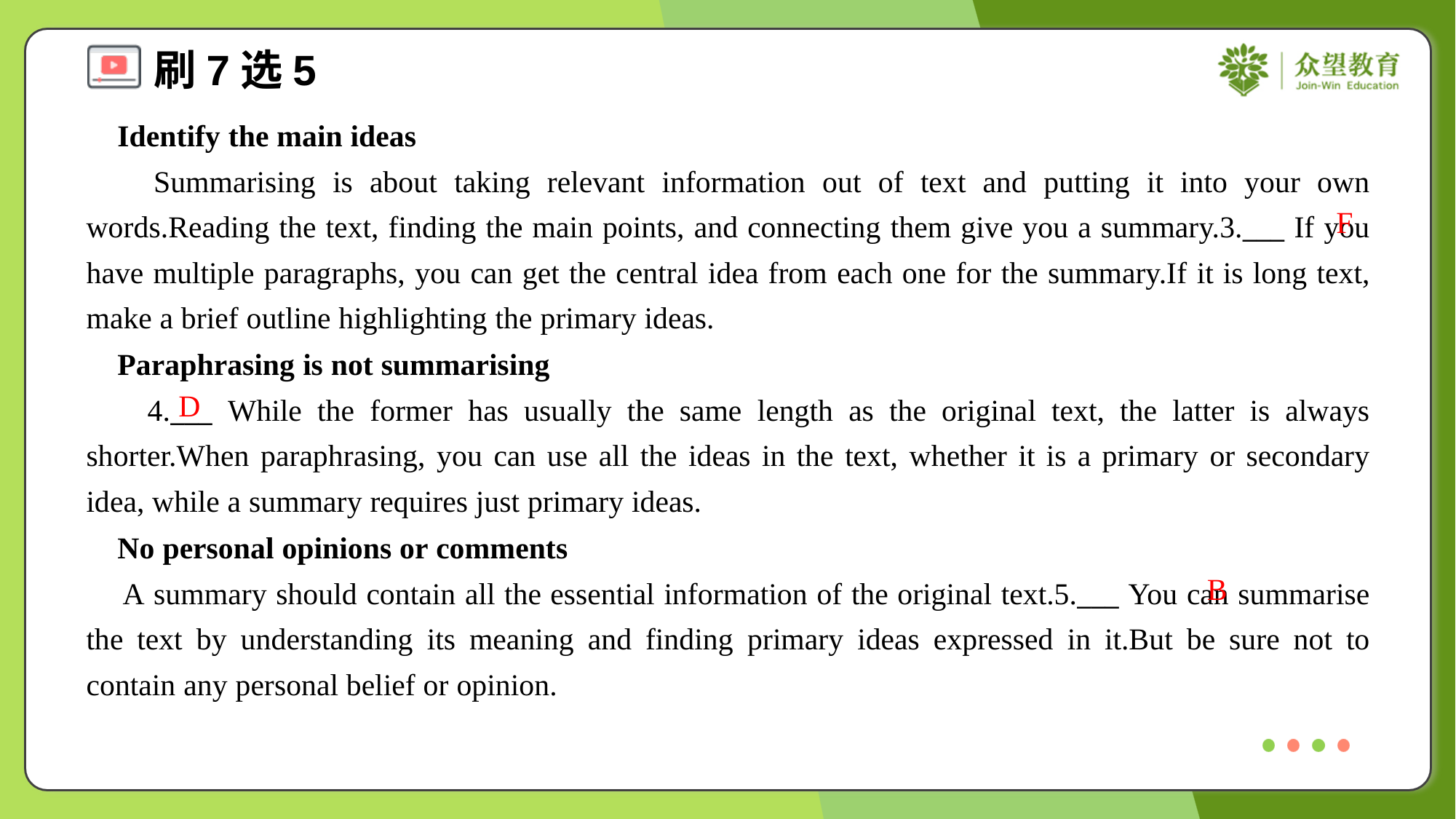

Identify the main ideas
    Summarising is about taking relevant information out of text and putting it into your own words.Reading the text, finding the main points, and connecting them give you a summary.3.___ If you have multiple paragraphs, you can get the central idea from each one for the summary.If it is long text, make a brief outline highlighting the primary ideas.
F
    Paraphrasing is not summarising
    4.___ While the former has usually the same length as the original text, the latter is always shorter.When paraphrasing, you can use all the ideas in the text, whether it is a primary or secondary idea, while a summary requires just primary ideas.
D
    No personal opinions or comments
    A summary should contain all the essential information of the original text.5.___ You can summarise the text by understanding its meaning and finding primary ideas expressed in it.But be sure not to contain any personal belief or opinion.
B